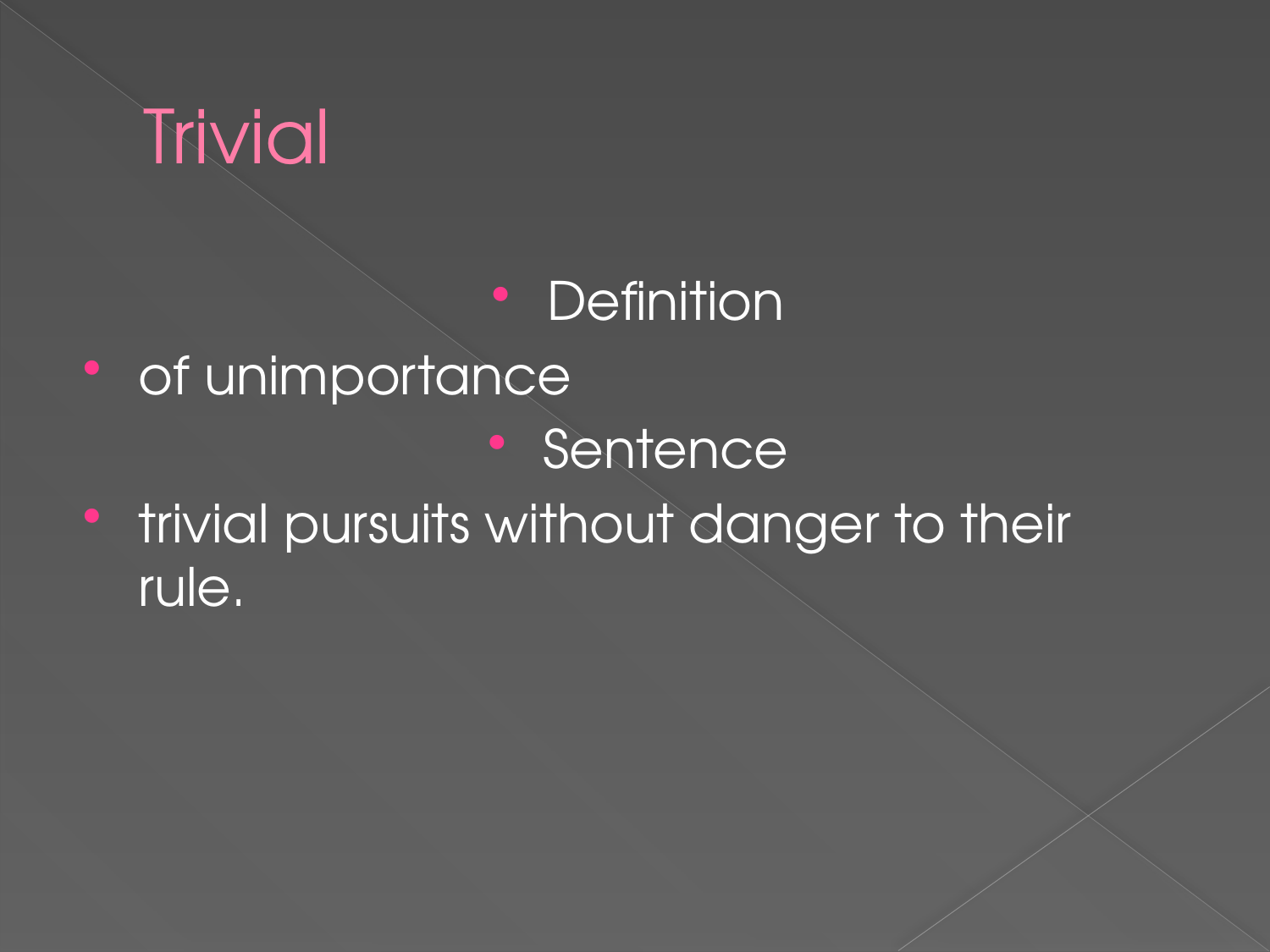

# Trivial
Definition
of unimportance
Sentence
trivial pursuits without danger to their rule.